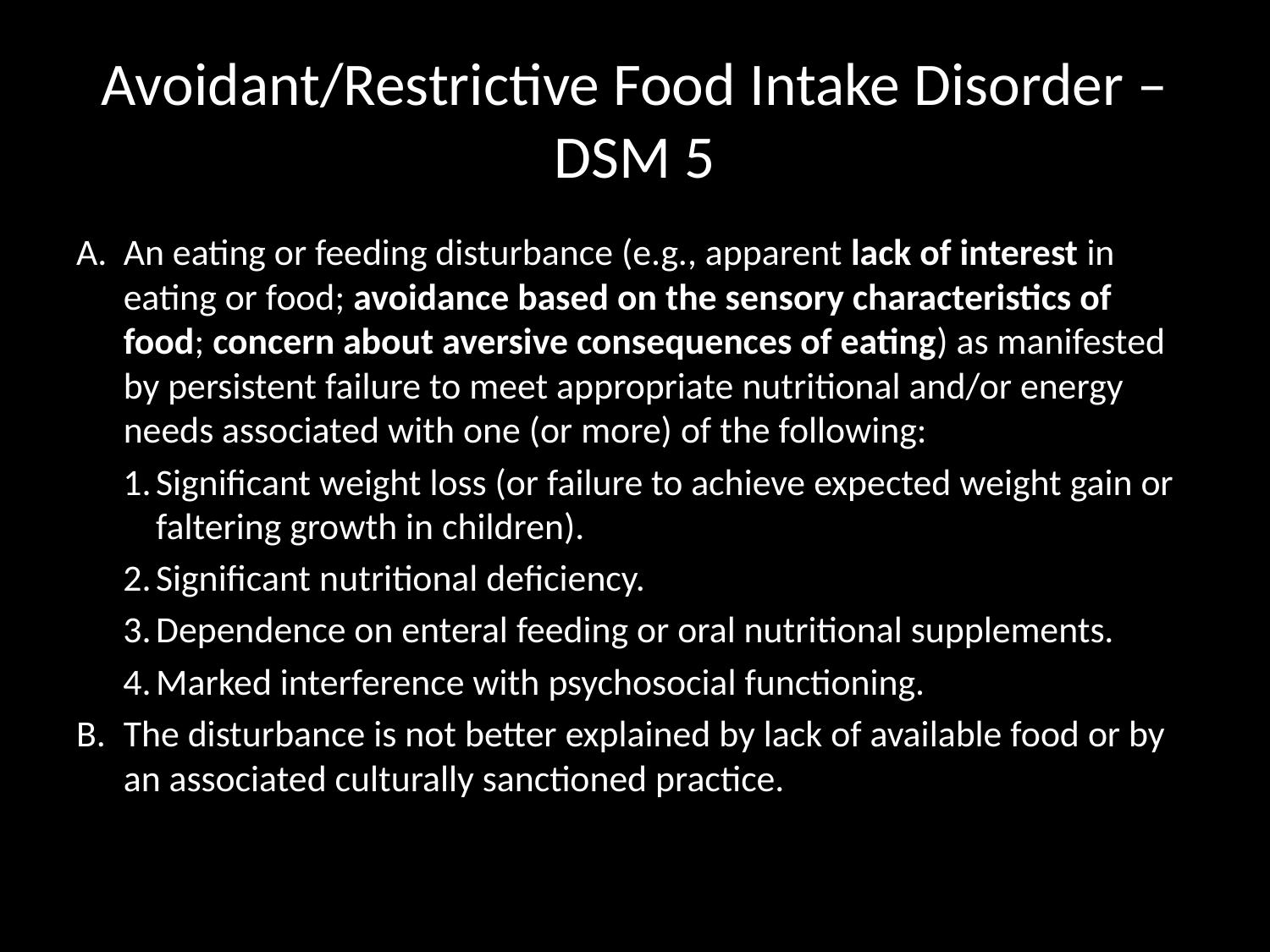

# Avoidant/Restrictive Food Intake Disorder – DSM 5
An eating or feeding disturbance (e.g., apparent lack of interest in eating or food; avoidance based on the sensory characteristics of food; concern about aversive consequences of eating) as manifested by persistent failure to meet appropriate nutritional and/or energy needs associated with one (or more) of the following:
Significant weight loss (or failure to achieve expected weight gain or faltering growth in children).
Significant nutritional deficiency.
Dependence on enteral feeding or oral nutritional supplements.
Marked interference with psychosocial functioning.
The disturbance is not better explained by lack of available food or by an associated culturally sanctioned practice.